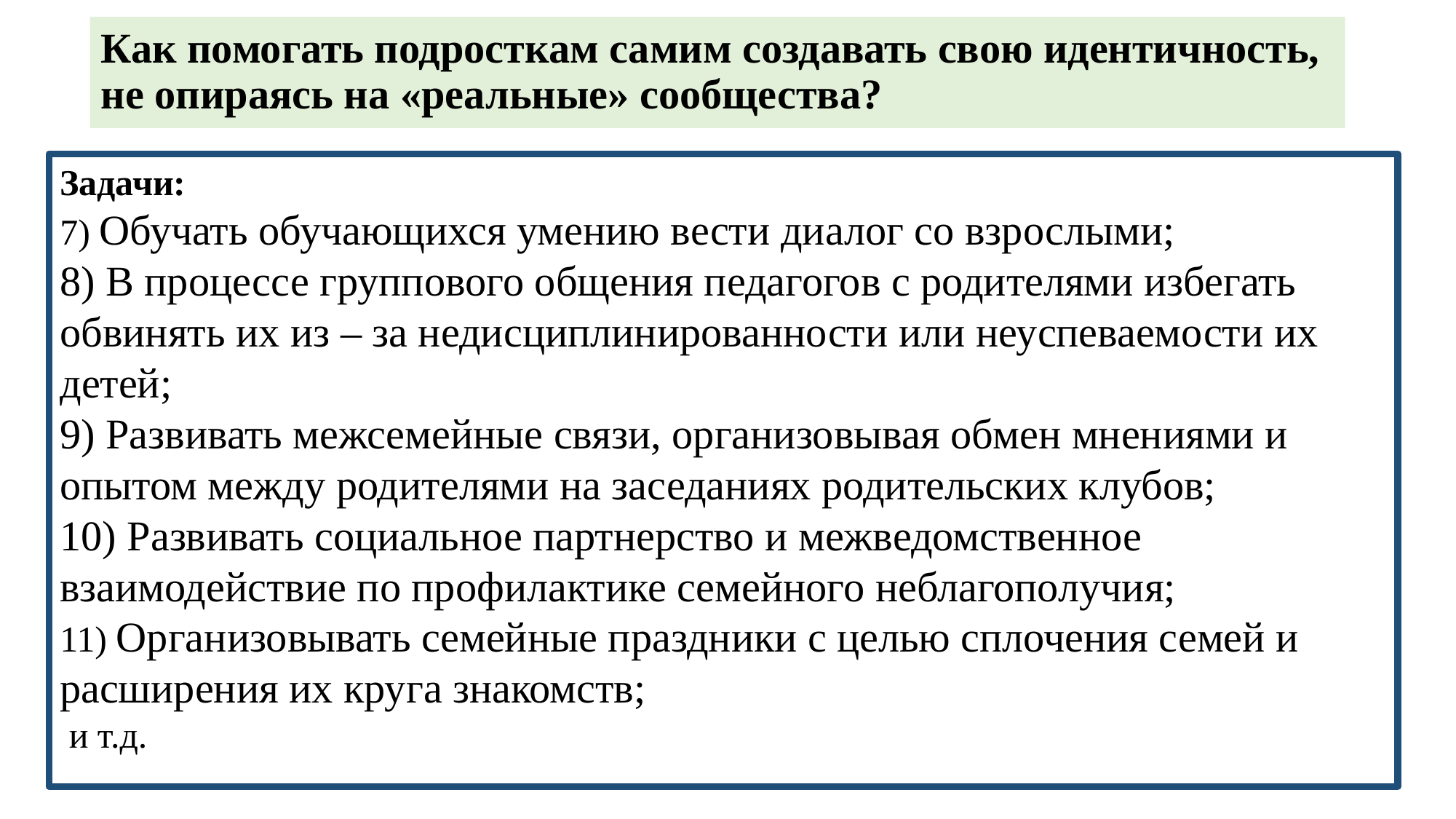

# Как помогать подросткам самим создавать свою идентичность, не опираясь на «реальные» сообщества?
Задачи:
7) Обучать обучающихся умению вести диалог со взрослыми;
8) В процессе группового общения педагогов с родителями избегать обвинять их из – за недисциплинированности или неуспеваемости их детей;
9) Развивать межсемейные связи, организовывая обмен мнениями и опытом между родителями на заседаниях родительских клубов;
10) Развивать социальное партнерство и межведомственное взаимодействие по профилактике семейного неблагополучия;
11) Организовывать семейные праздники с целью сплочения семей и расширения их круга знакомств;
 и т.д.